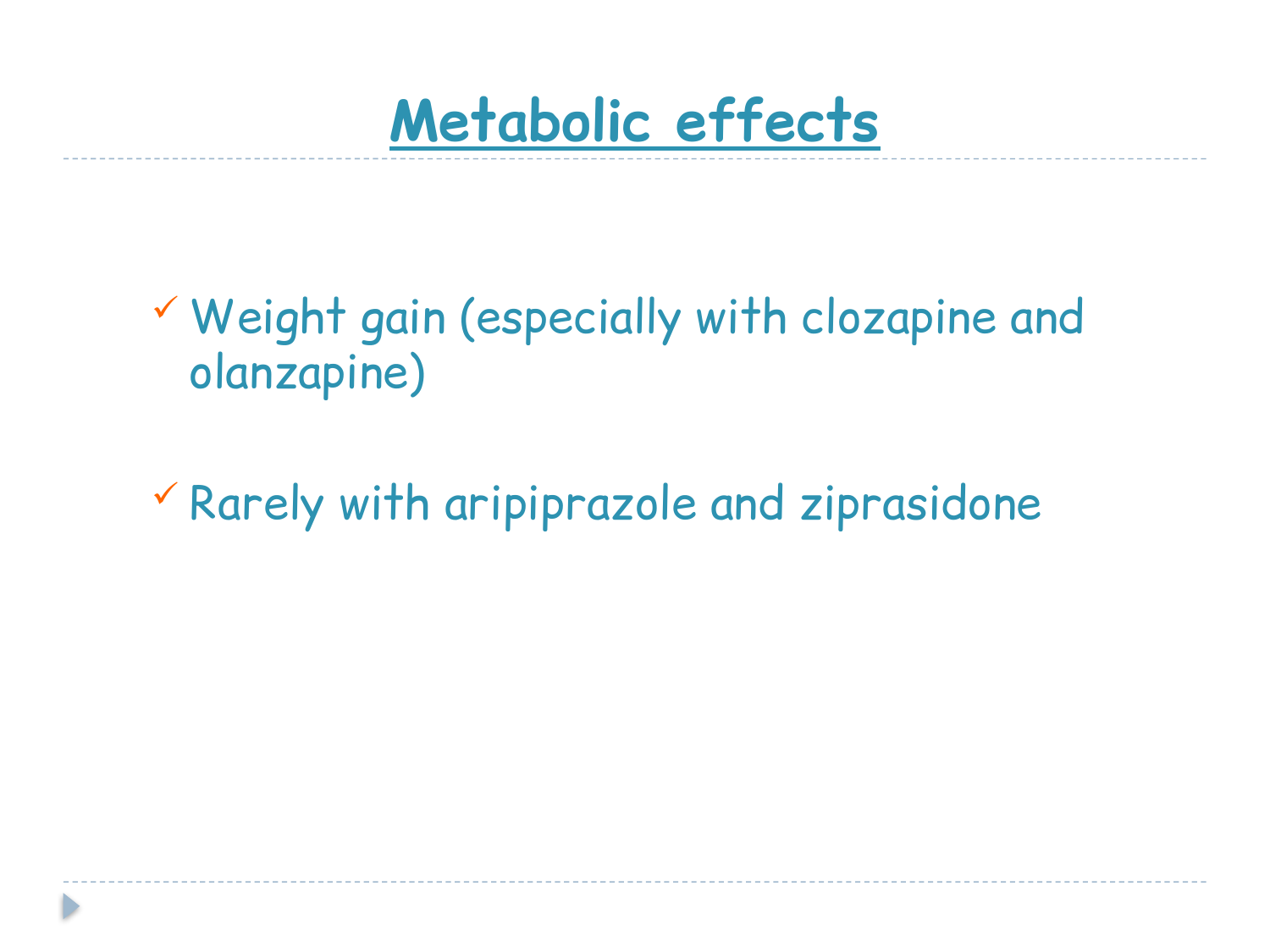

# Metabolic effects

Weight gain (especially with clozapine and olanzapine)

Rarely with aripiprazole and ziprasidone